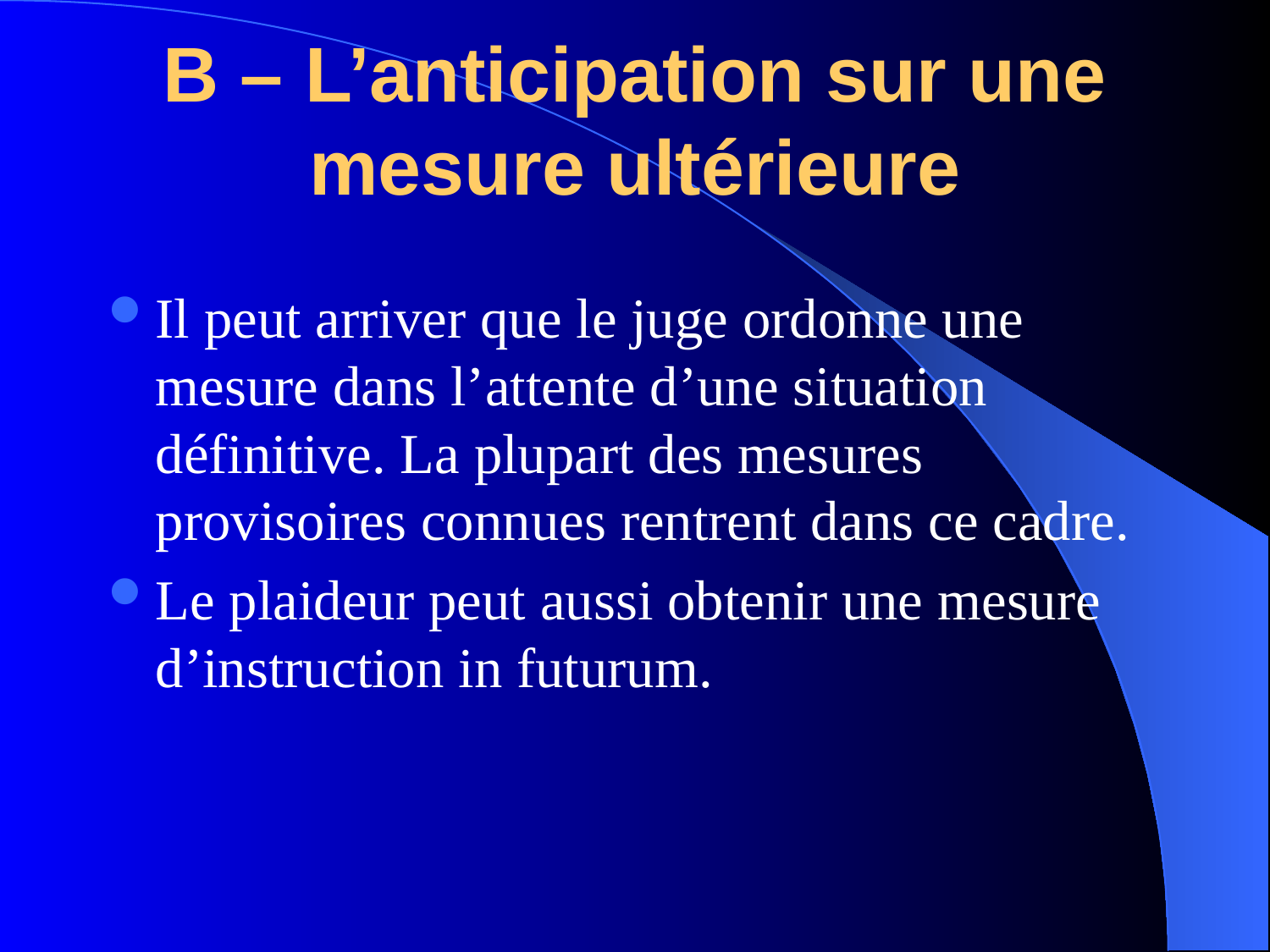

# B – L’anticipation sur une mesure ultérieure
Il peut arriver que le juge ordonne une mesure dans l’attente d’une situation définitive. La plupart des mesures provisoires connues rentrent dans ce cadre.
Le plaideur peut aussi obtenir une mesure d’instruction in futurum.